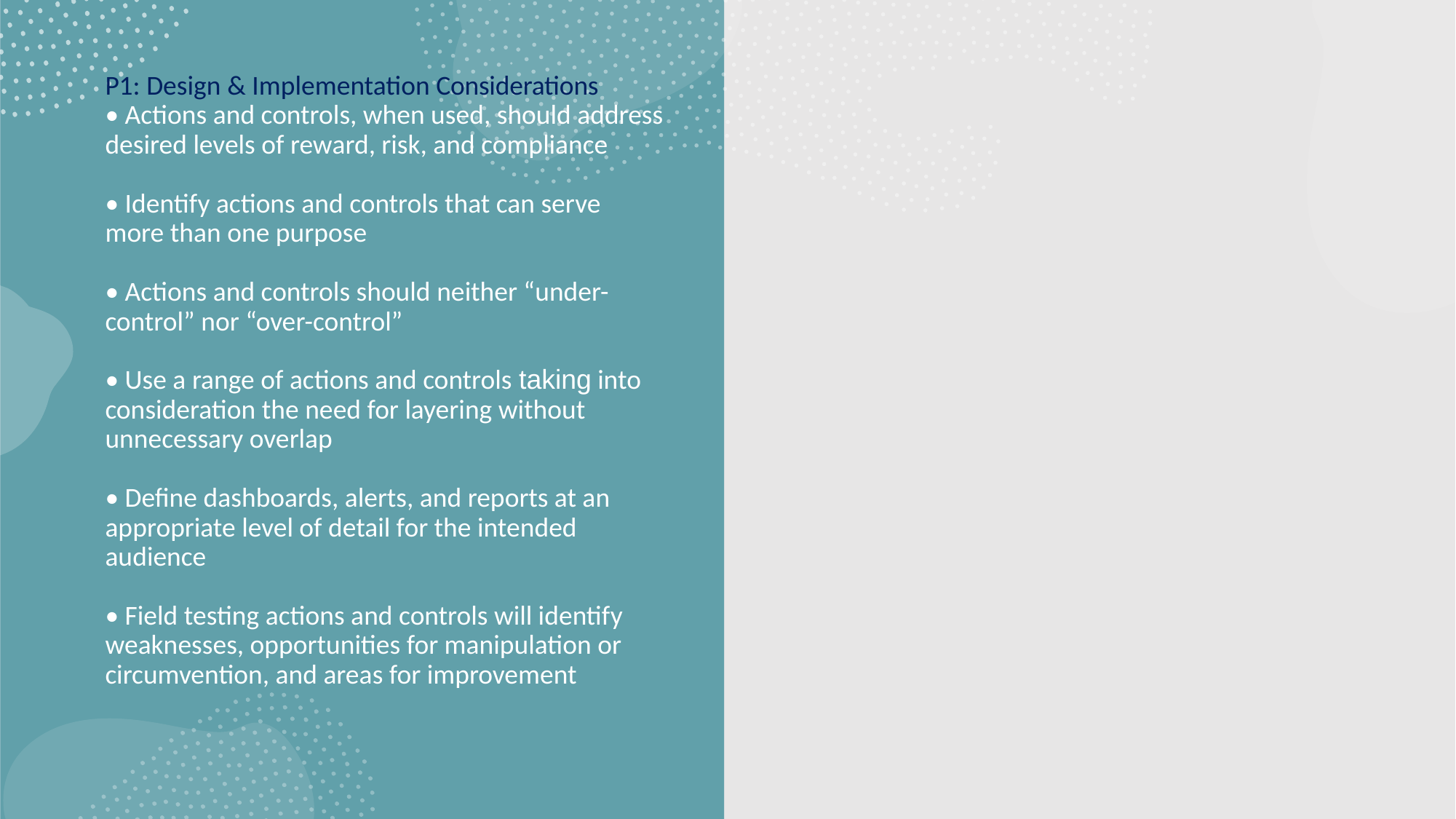

# P1: Design & Implementation Considerations • Actions and controls, when used, should address desired levels of reward, risk, and compliance • Identify actions and controls that can serve more than one purpose • Actions and controls should neither “under-control” nor “over-control” • Use a range of actions and controls taking into consideration the need for layering without unnecessary overlap • Define dashboards, alerts, and reports at an appropriate level of detail for the intended audience • Field testing actions and controls will identify weaknesses, opportunities for manipulation or circumvention, and areas for improvement